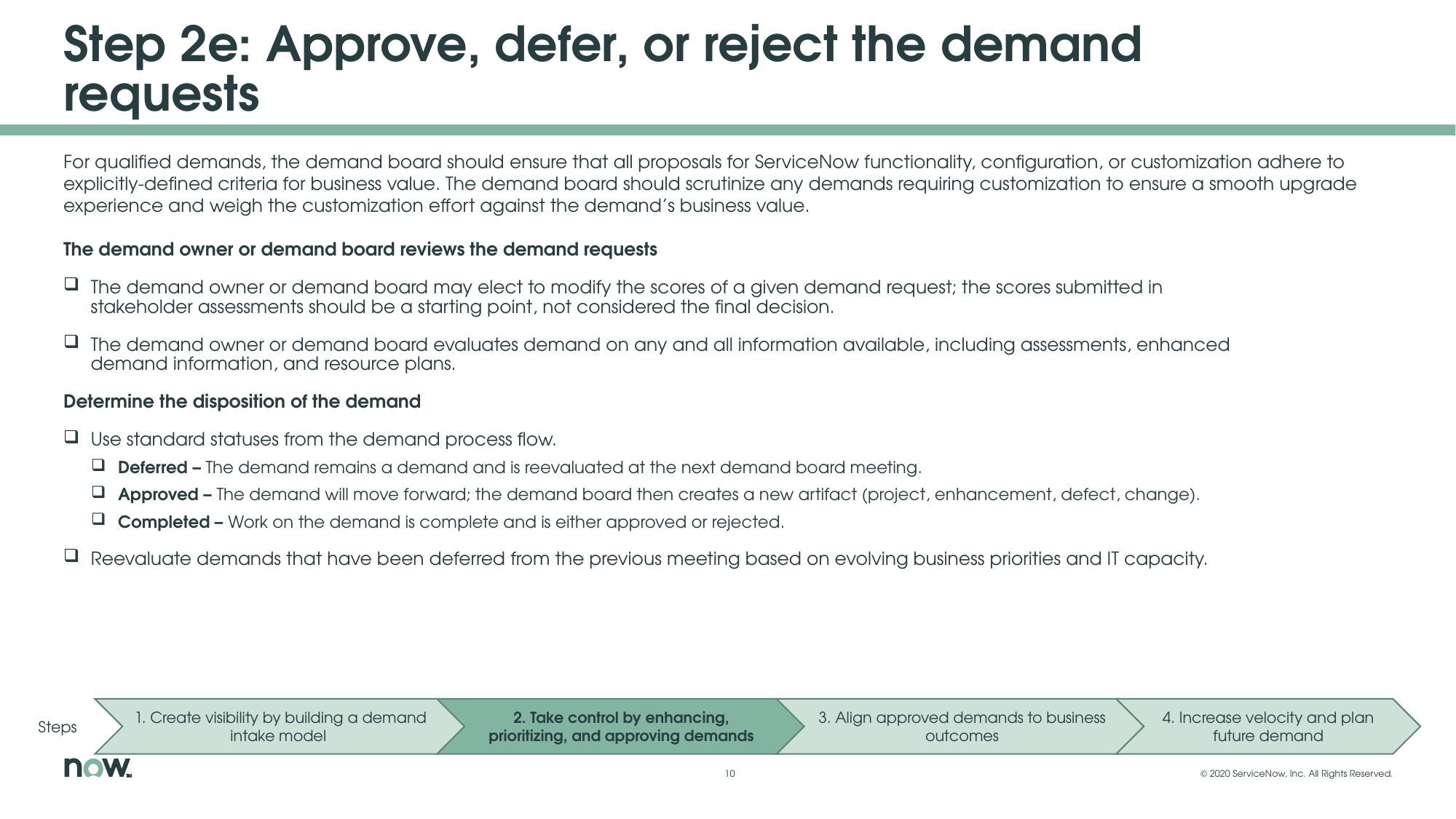

# Step 2e: Approve, defer, or reject the demand requests

For qualified demands, the demand board should ensure that all proposals for ServiceNow functionality, configuration, or customization adhere to explicitly-defined criteria for business value. The demand board should scrutinize any demands requiring customization to ensure a smooth upgrade experience and weigh the customization effort against the demand’s business value.
The demand owner or demand board reviews the demand requests
The demand owner or demand board may elect to modify the scores of a given demand request; the scores submitted in stakeholder assessments should be a starting point, not considered the final decision.
The demand owner or demand board evaluates demand on any and all information available, including assessments, enhanced demand information, and resource plans.
Determine the disposition of the demand
Use standard statuses from the demand process flow.
Deferred – The demand remains a demand and is reevaluated at the next demand board meeting.
Approved – The demand will move forward; the demand board then creates a new artifact (project, enhancement, defect, change).
Completed – Work on the demand is complete and is either approved or rejected.
Reevaluate demands that have been deferred from the previous meeting based on evolving business priorities and IT capacity.
Steps
1. Create visibility by building a demand intake model
2. Take control by enhancing, prioritizing, and approving demands
3. Align approved demands to business outcomes
4. Increase velocity and plan future demand